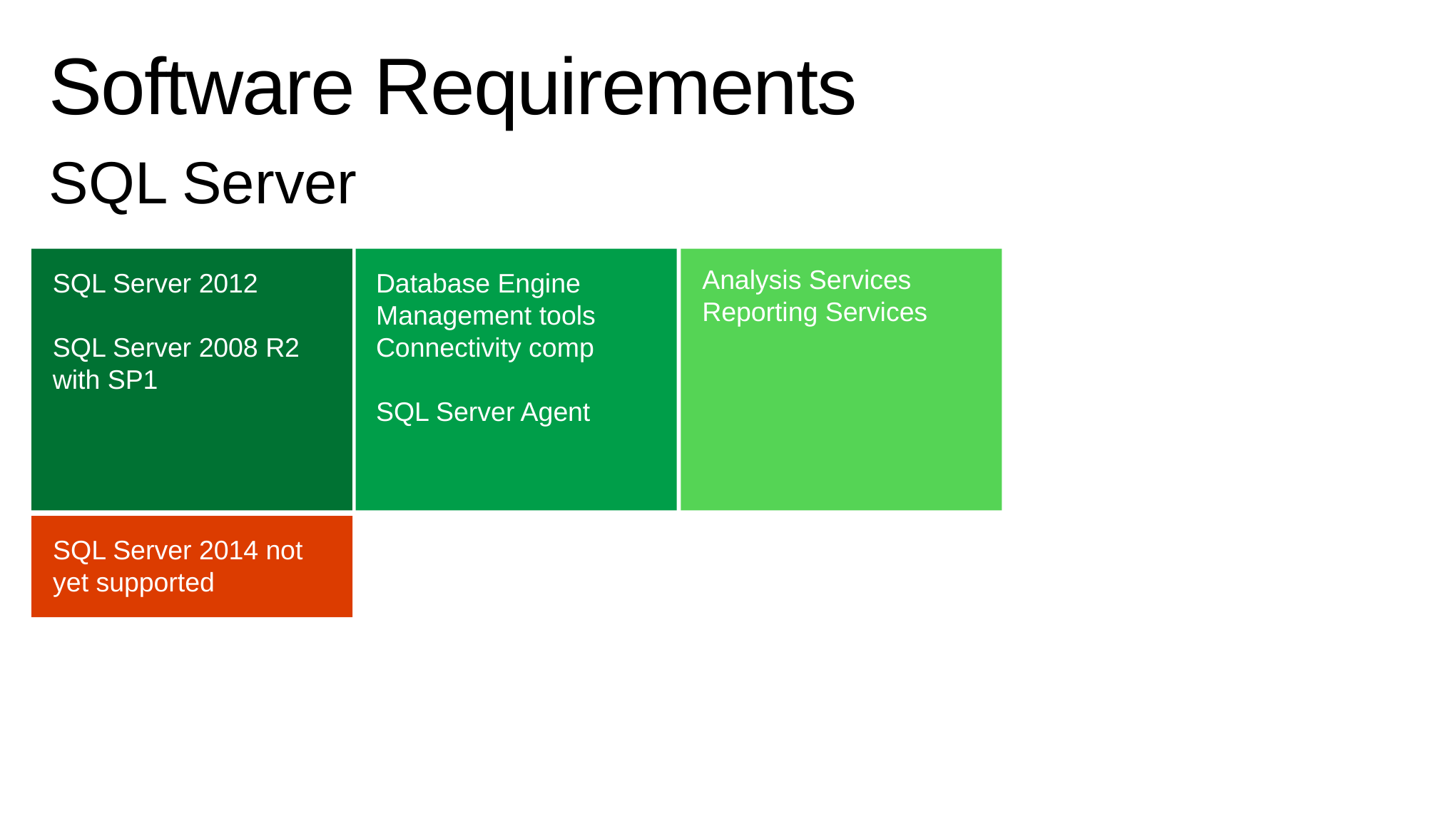

# Software Requirements
SQL Server
Analysis Services
Reporting Services

SQL Server 2012

SQL Server 2008 R2 with SP1

Database Engine
Management tools
Connectivity comp

SQL Server Agent
SQL Server 2014 not yet supported